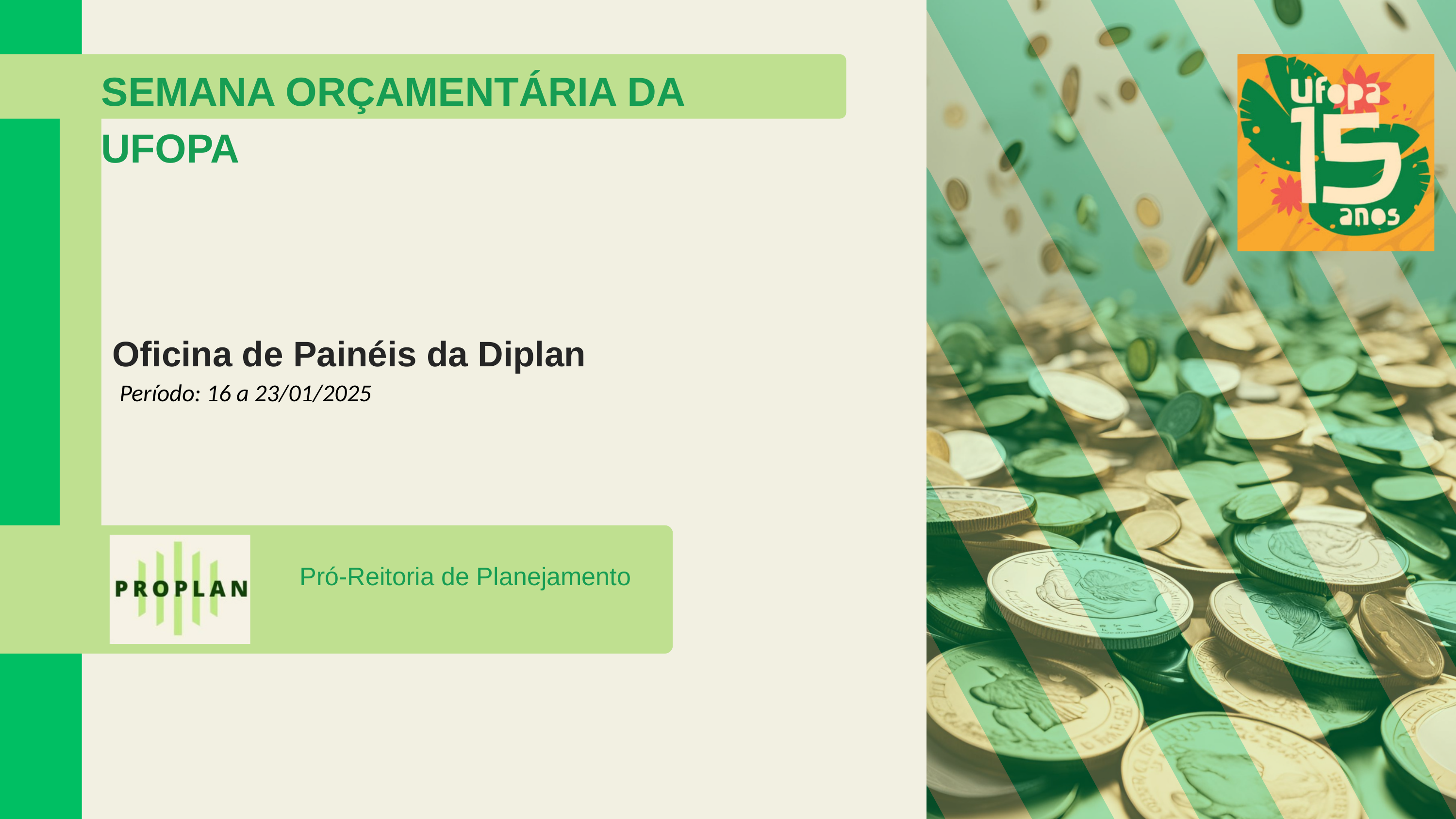

SEMANA ORÇAMENTÁRIA DA UFOPA

Oficina de Painéis da Diplan
Período: 16 a 23/01/2025

Pró-Reitoria de Planejamento